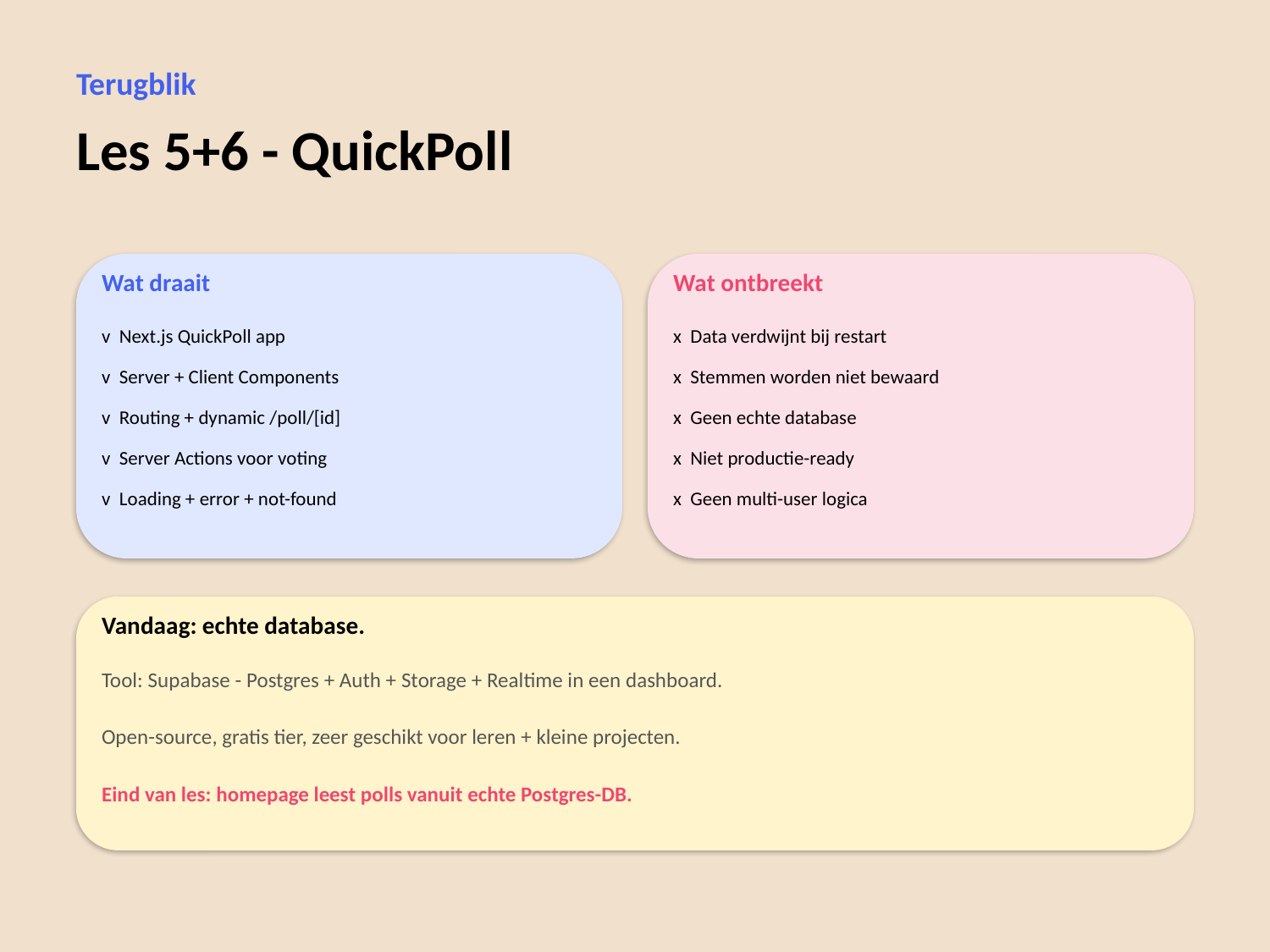

Terugblik
Les 5+6 - QuickPoll

Wat draait
Wat ontbreekt
v  Next.js QuickPoll app
x  Data verdwijnt bij restart
v  Server + Client Components
x  Stemmen worden niet bewaard
v  Routing + dynamic /poll/[id]
x  Geen echte database
v  Server Actions voor voting
x  Niet productie-ready
v  Loading + error + not-found
x  Geen multi-user logica

Vandaag: echte database.
Tool: Supabase - Postgres + Auth + Storage + Realtime in een dashboard.
Open-source, gratis tier, zeer geschikt voor leren + kleine projecten.
Eind van les: homepage leest polls vanuit echte Postgres-DB.